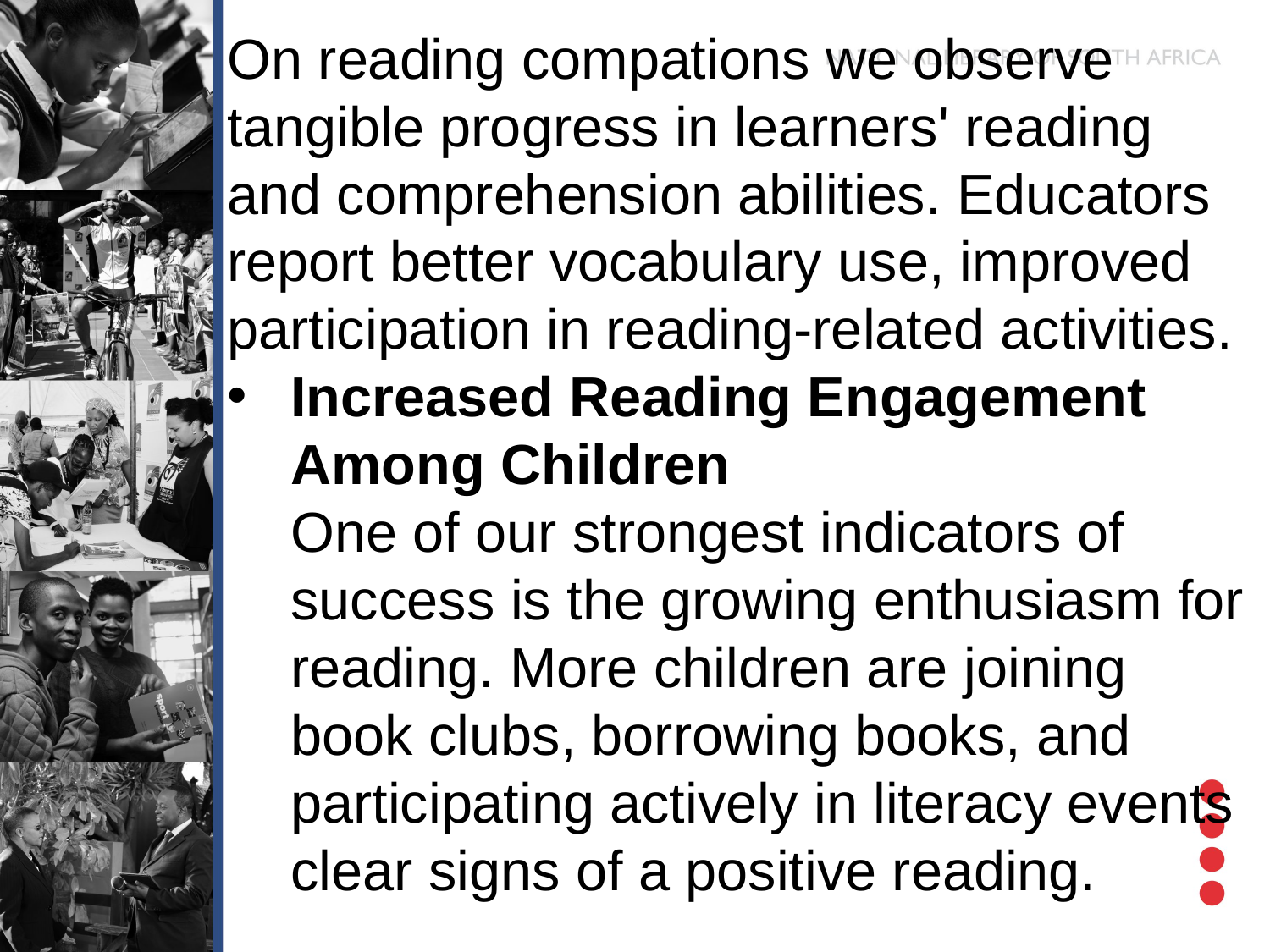

On reading compations we observe tangible progress in learners' reading and comprehension abilities. Educators report better vocabulary use, improved participation in reading-related activities.
Increased Reading Engagement Among Children
One of our strongest indicators of success is the growing enthusiasm for reading. More children are joining book clubs, borrowing books, and participating actively in literacy events clear signs of a positive reading.